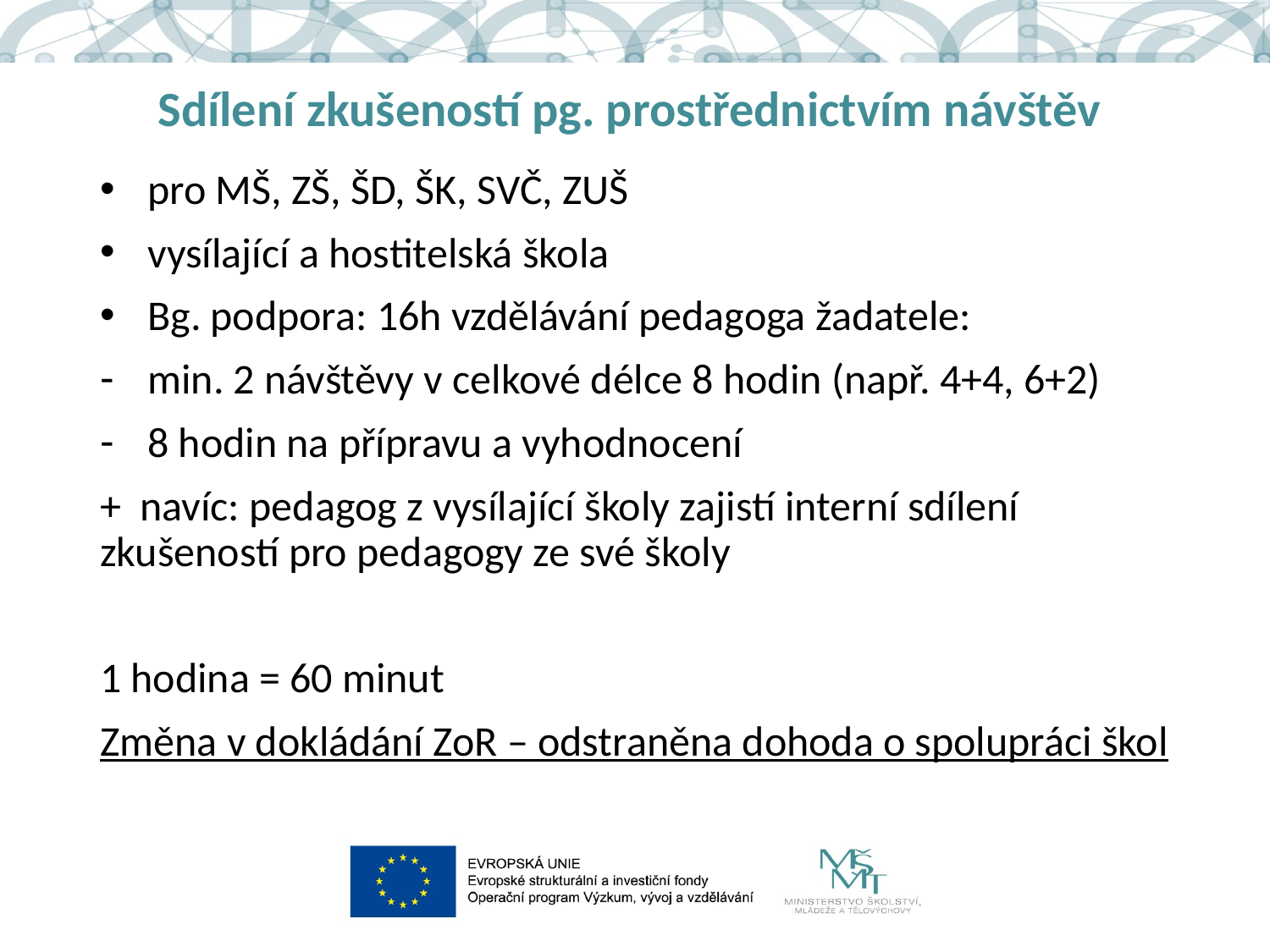

# Sdílení zkušeností pg. prostřednictvím návštěv
pro MŠ, ZŠ, ŠD, ŠK, SVČ, ZUŠ
vysílající a hostitelská škola
Bg. podpora: 16h vzdělávání pedagoga žadatele:
min. 2 návštěvy v celkové délce 8 hodin (např. 4+4, 6+2)
8 hodin na přípravu a vyhodnocení
+  navíc: pedagog z vysílající školy zajistí interní sdílení zkušeností pro pedagogy ze své školy

1 hodina = 60 minut
Změna v dokládání ZoR – odstraněna dohoda o spolupráci škol